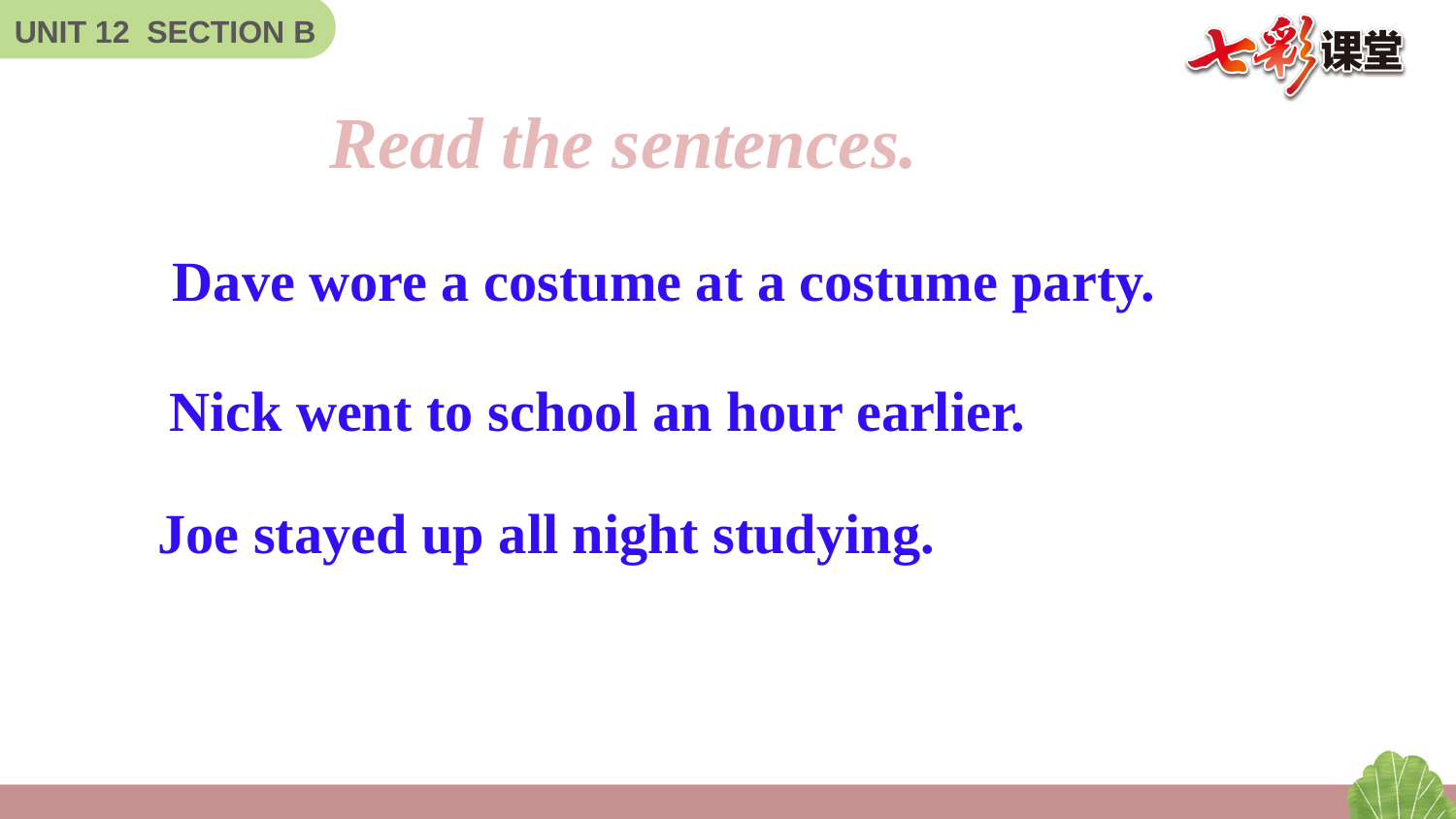

Read the sentences.
Dave wore a costume at a costume party.
Nick went to school an hour earlier.
Joe stayed up all night studying.